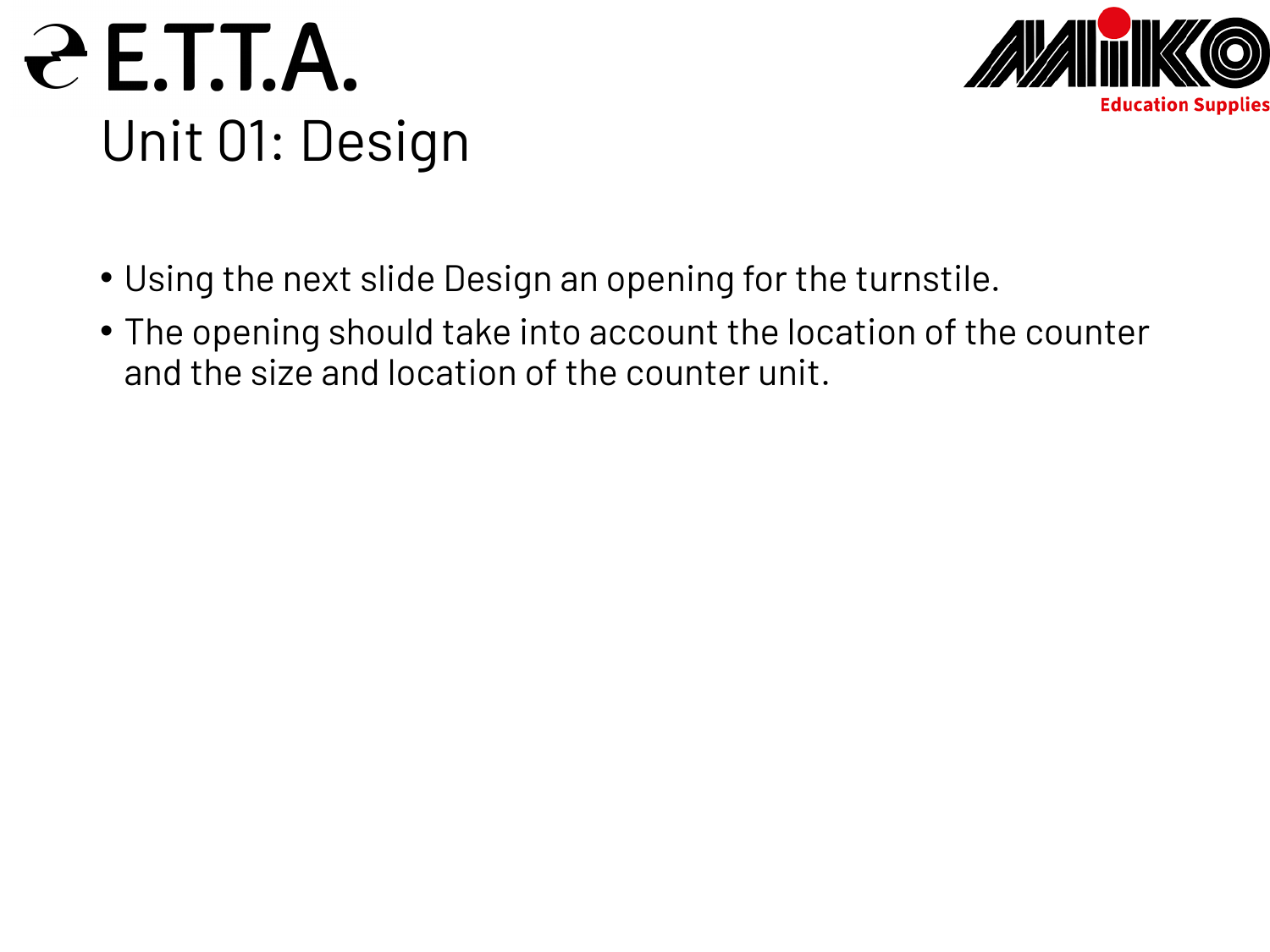

# Unit 01: Design
Using the next slide Design an opening for the turnstile.
The opening should take into account the location of the counter and the size and location of the counter unit.